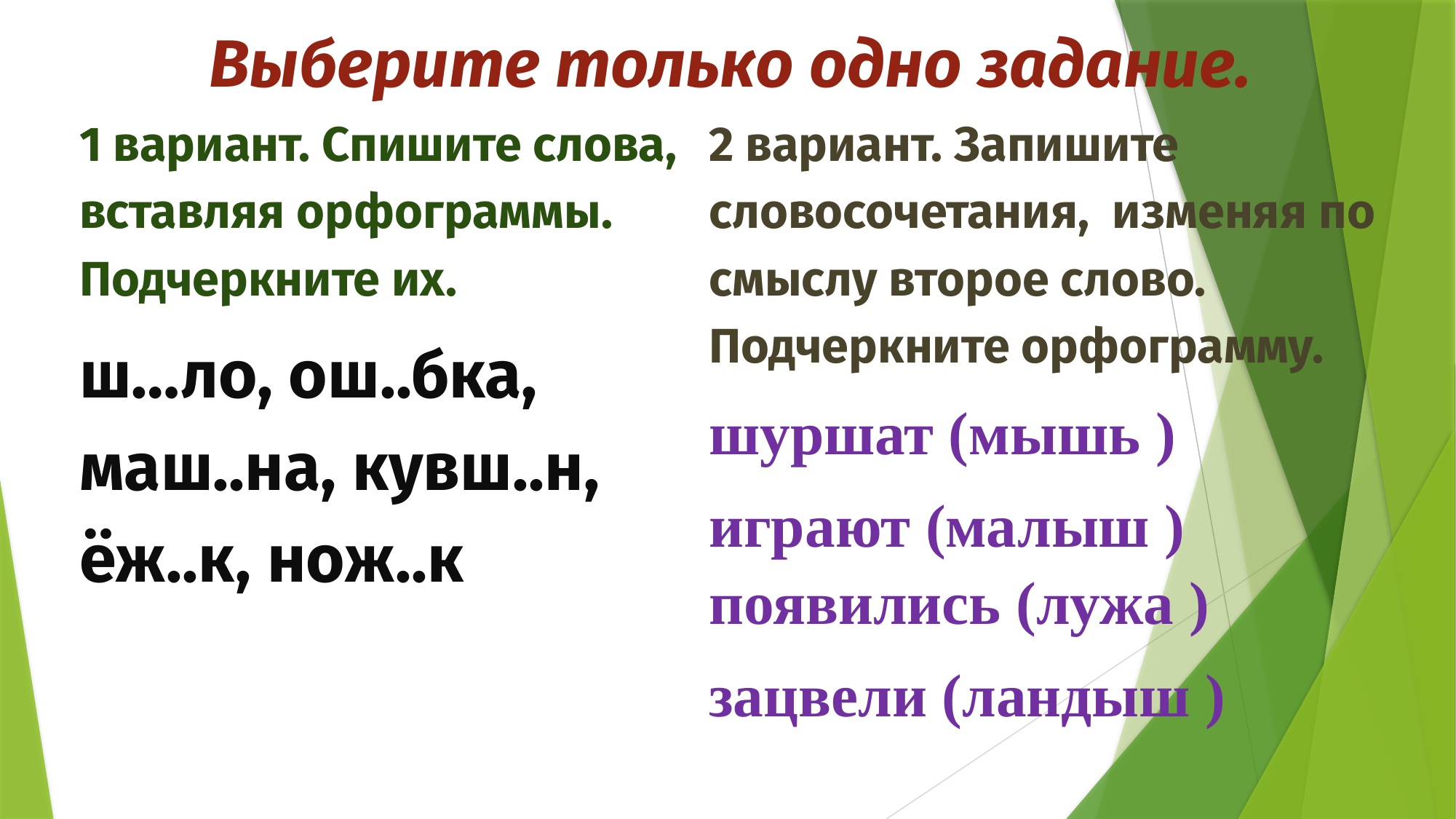

Выберите только одно задание.
| 1 вариант. Спишите слова, вставляя орфограммы. Подчеркните их. ш…ло, ош..бка, маш..на, кувш..н, ёж..к, нож..к |
| --- |
| 2 вариант. Запишите словосочетания, изменяя по смыслу второе слово. Подчеркните орфограмму. шуршат (мышь ) играют (малыш ) появились (лужа ) зацвели (ландыш ) |
| --- |